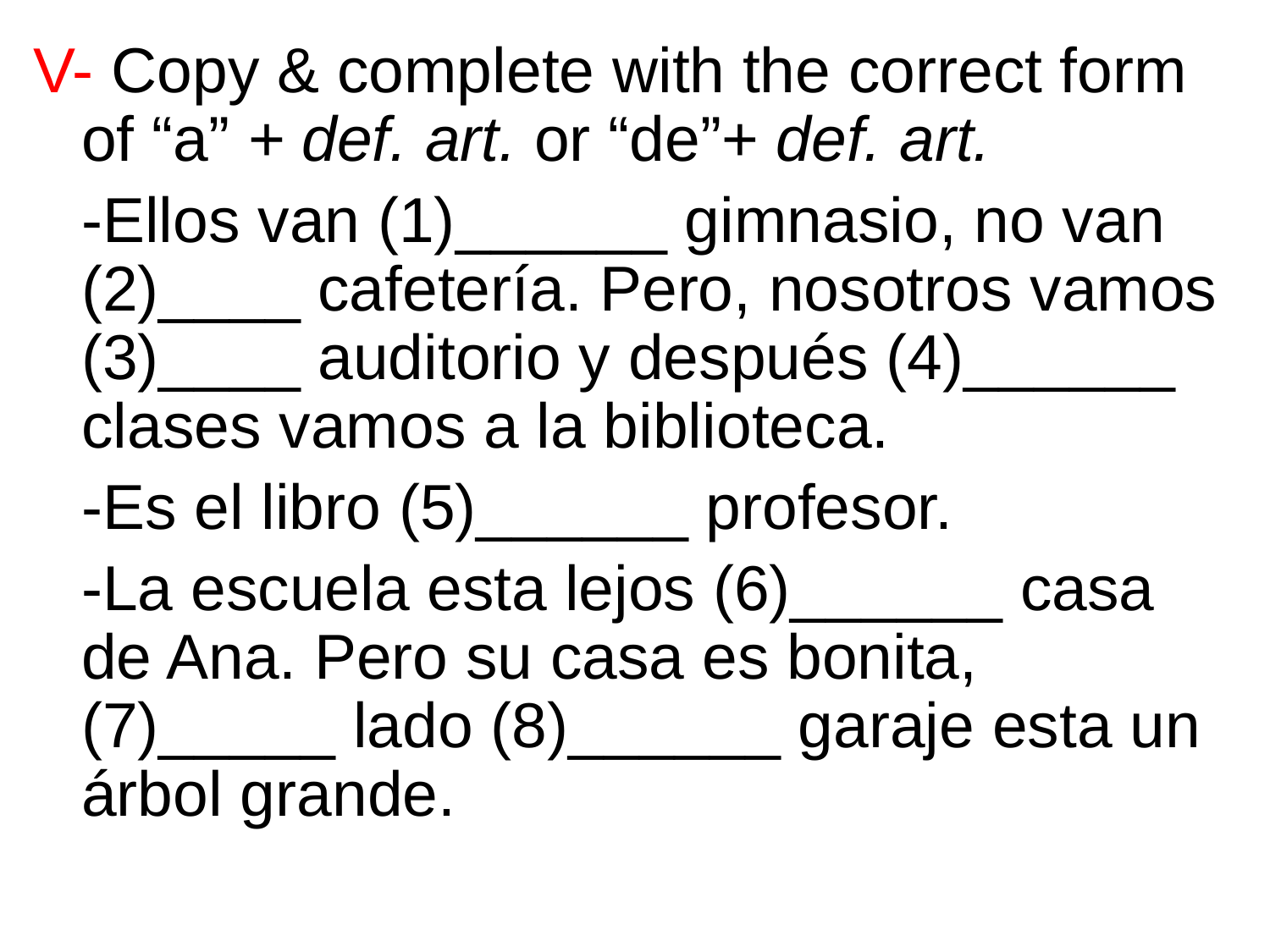

V- Copy & complete with the correct form of “a” + def. art. or “de”+ def. art.
	-Ellos van (1)______ gimnasio, no van (2)____ cafetería. Pero, nosotros vamos (3)____ auditorio y después (4)______ clases vamos a la biblioteca.
	-Es el libro (5)______ profesor.
	-La escuela esta lejos (6)______ casa de Ana. Pero su casa es bonita, (7)_____ lado (8)______ garaje esta un árbol grande.